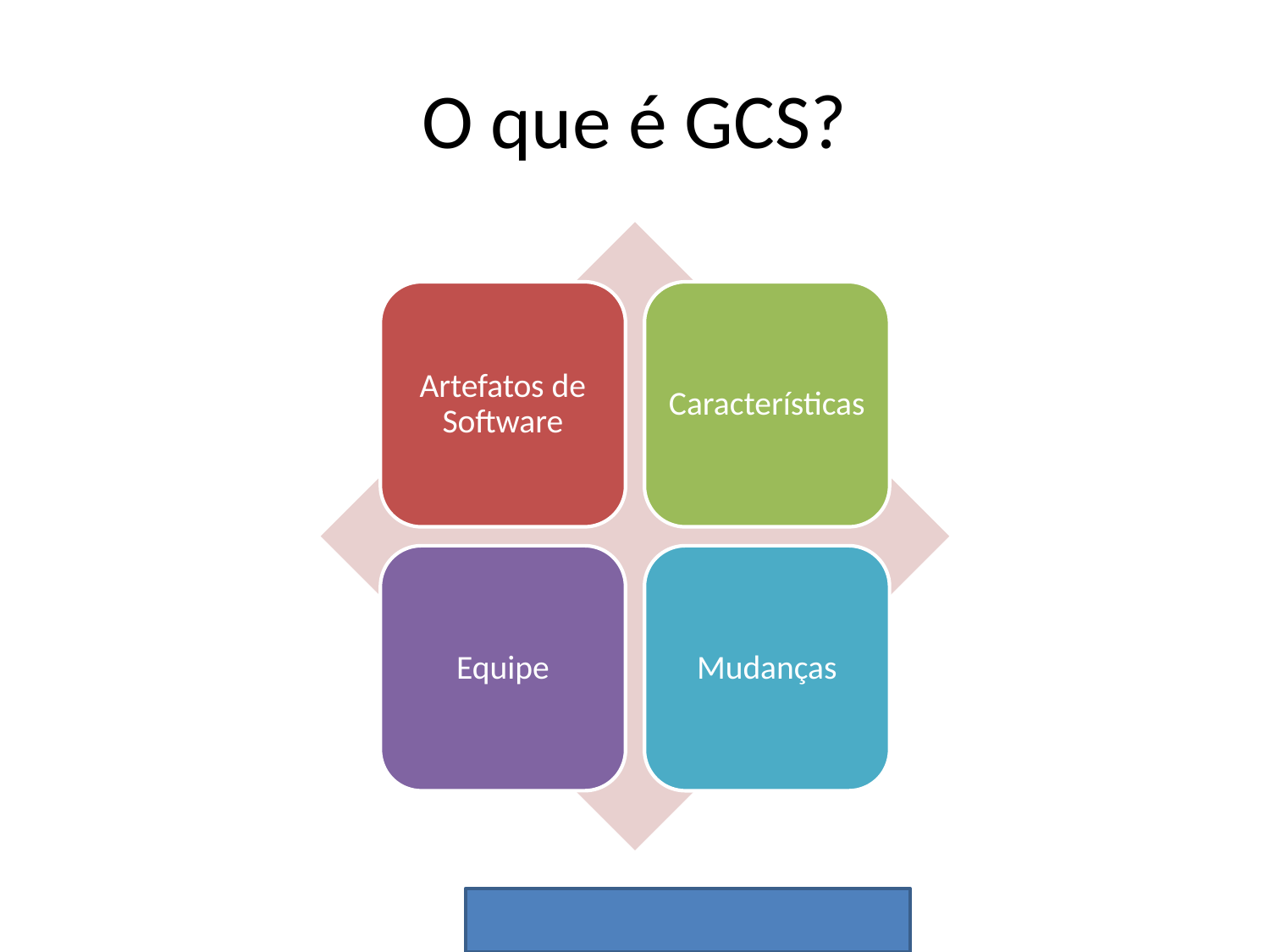

# O que é GCS?
Artefatos de Software
Características
Equipe
Mudanças